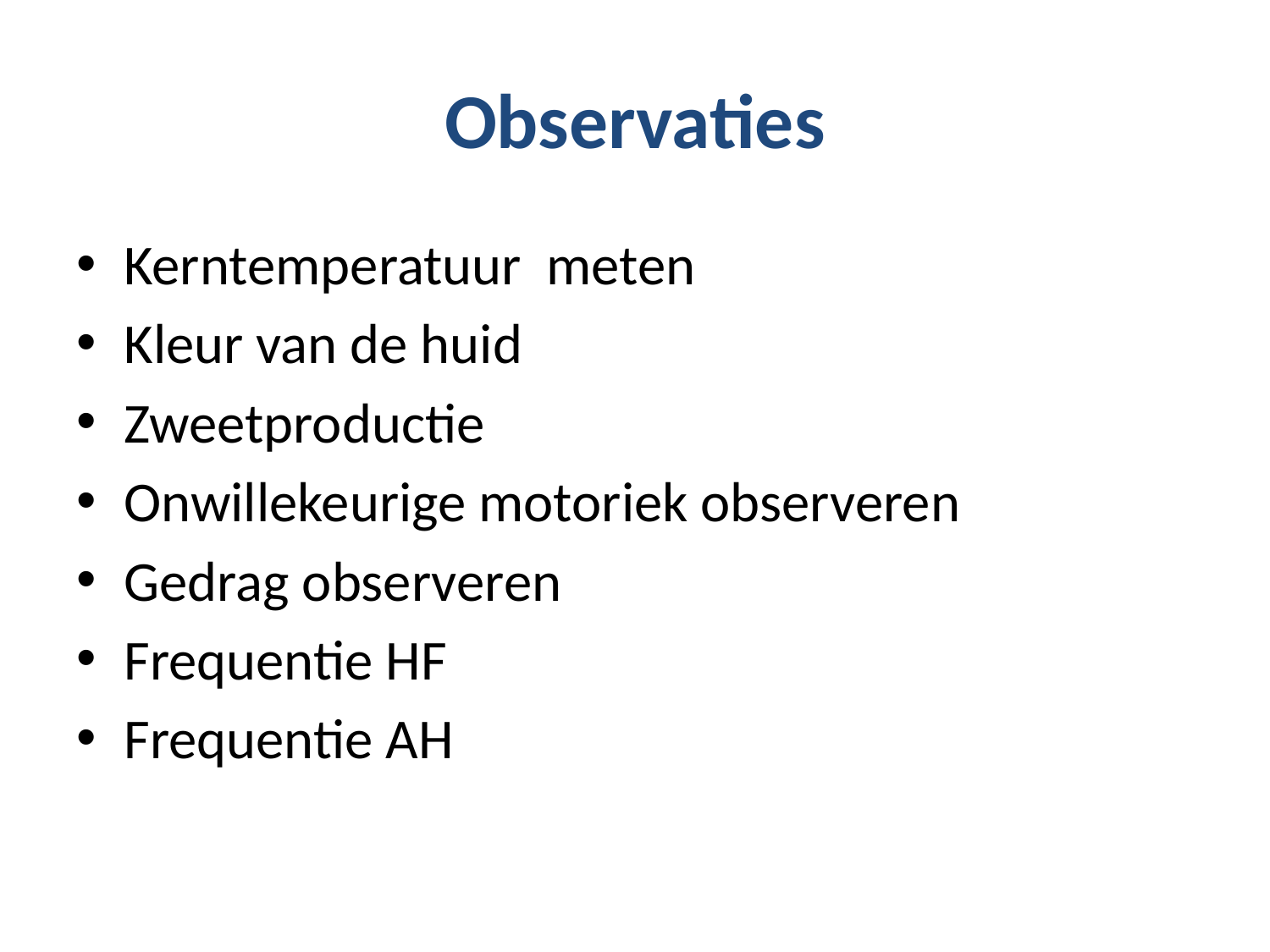

# Observaties
Kerntemperatuur  meten
Kleur van de huid
Zweetproductie
Onwillekeurige motoriek observeren
Gedrag observeren
Frequentie HF
Frequentie AH